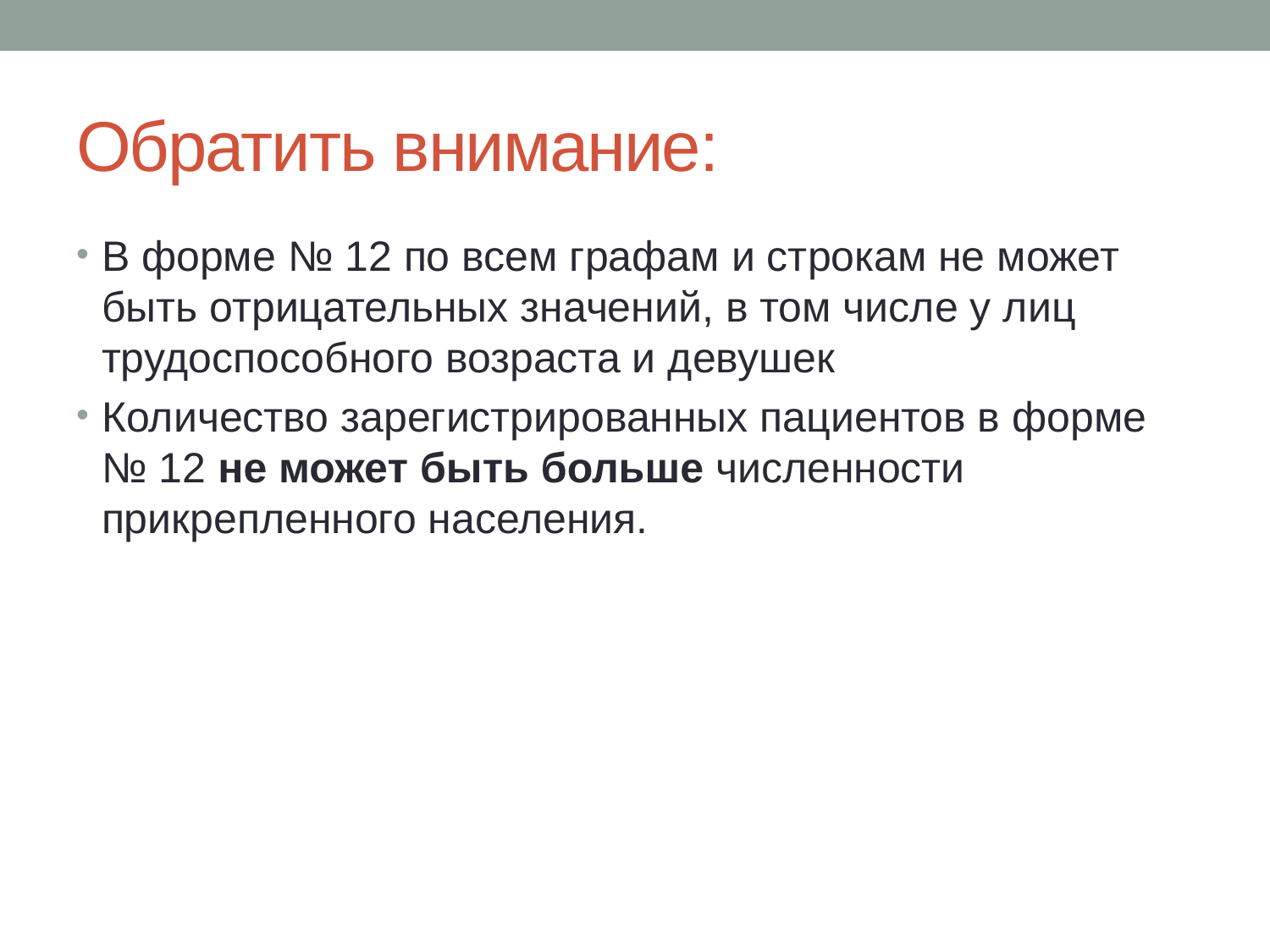

# Обратить внимание:
В форме № 12 по всем графам и строкам не может быть отрицательных значений, в том числе у лиц трудоспособного возраста и девушек
Количество зарегистрированных пациентов в форме № 12 не может быть больше численности прикрепленного населения.